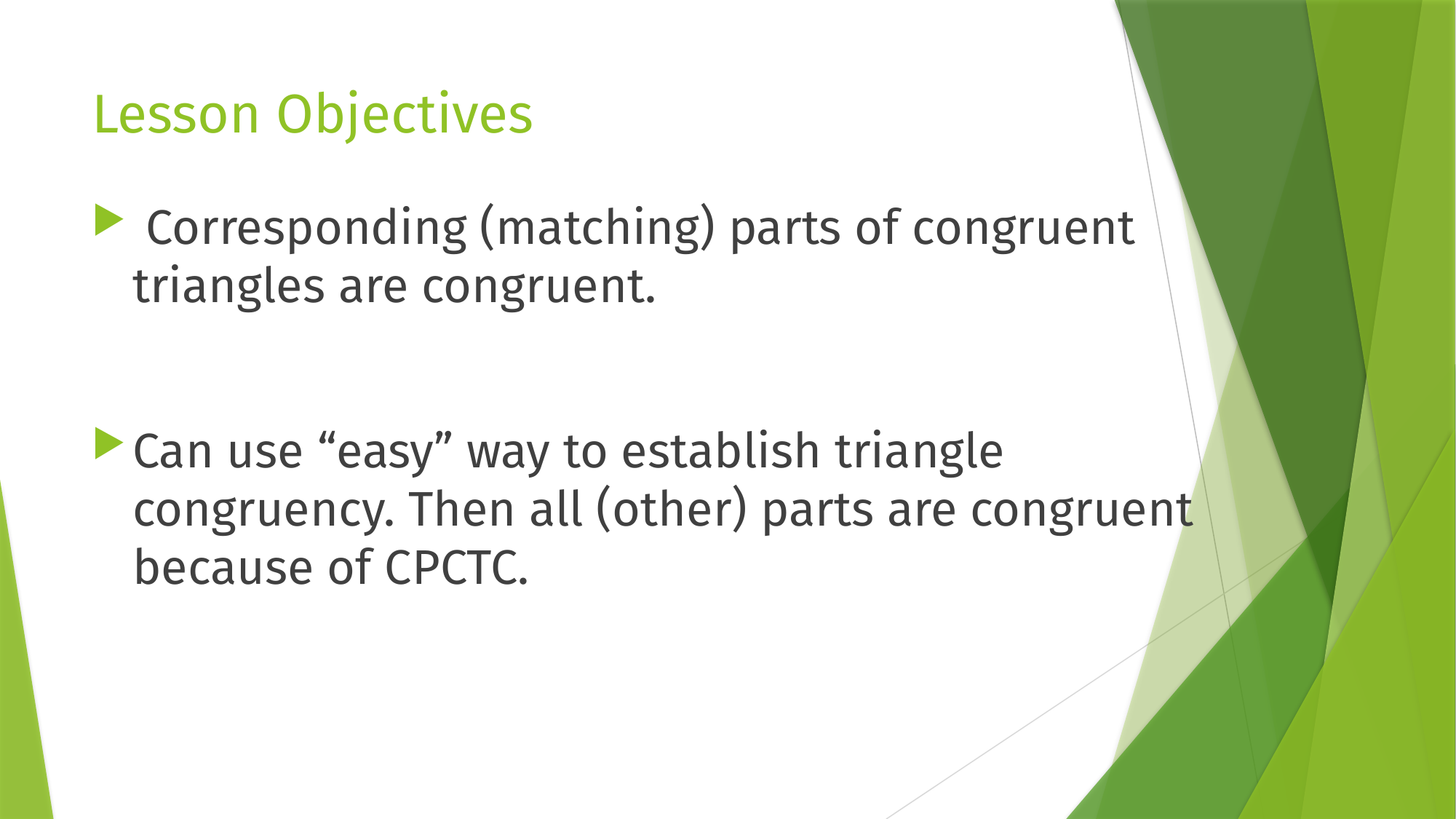

# Lesson Objectives
 Corresponding (matching) parts of congruent triangles are congruent.

Can use “easy” way to establish triangle congruency. Then all (other) parts are congruent because of CPCTC.